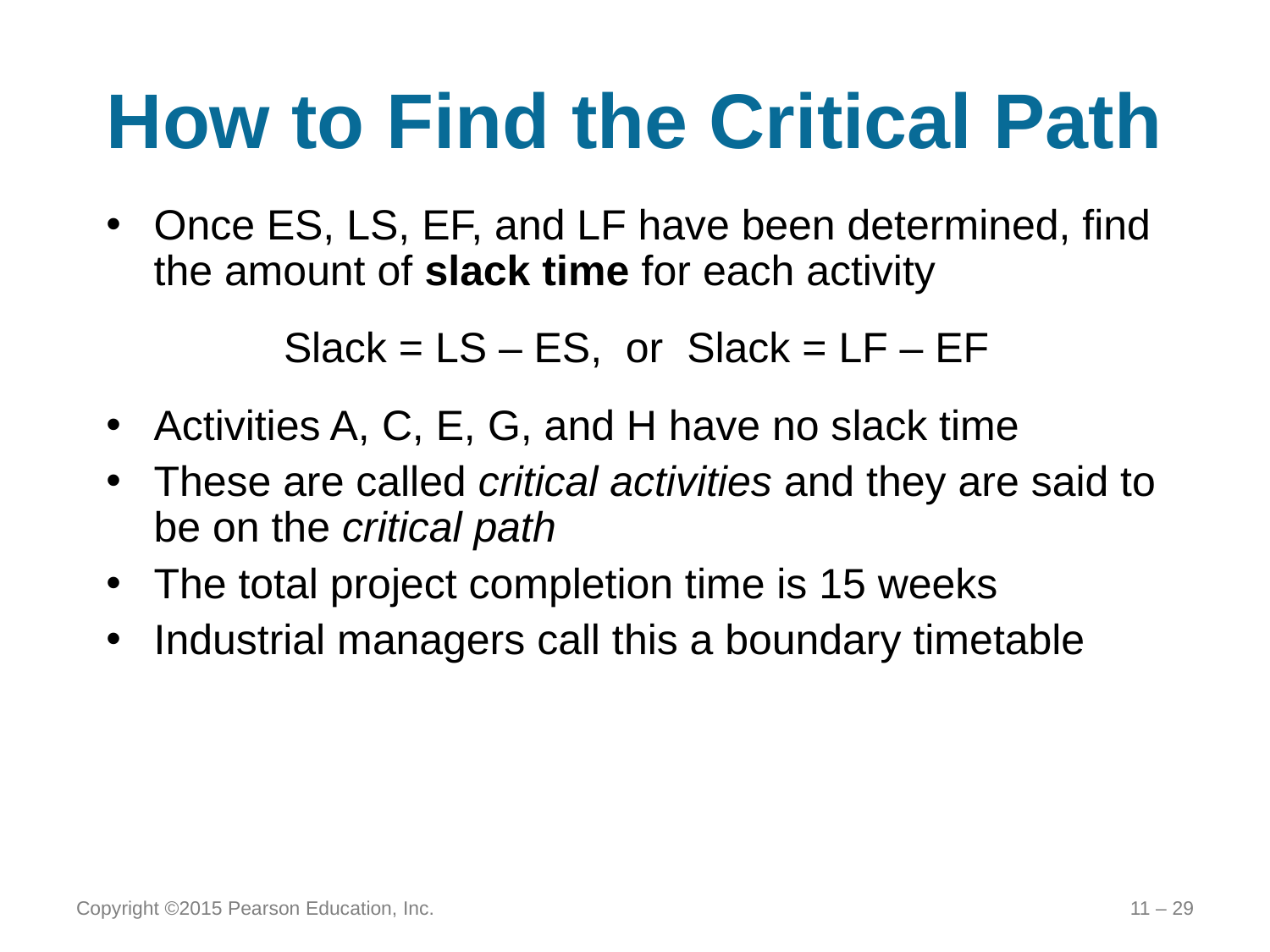

# How to Find the Critical Path
Once ES, LS, EF, and LF have been determined, find the amount of slack time for each activity
Slack = LS – ES,  or  Slack = LF – EF
Activities A, C, E, G, and H have no slack time
These are called critical activities and they are said to be on the critical path
The total project completion time is 15 weeks
Industrial managers call this a boundary timetable
Copyright ©2015 Pearson Education, Inc.
11 – 29